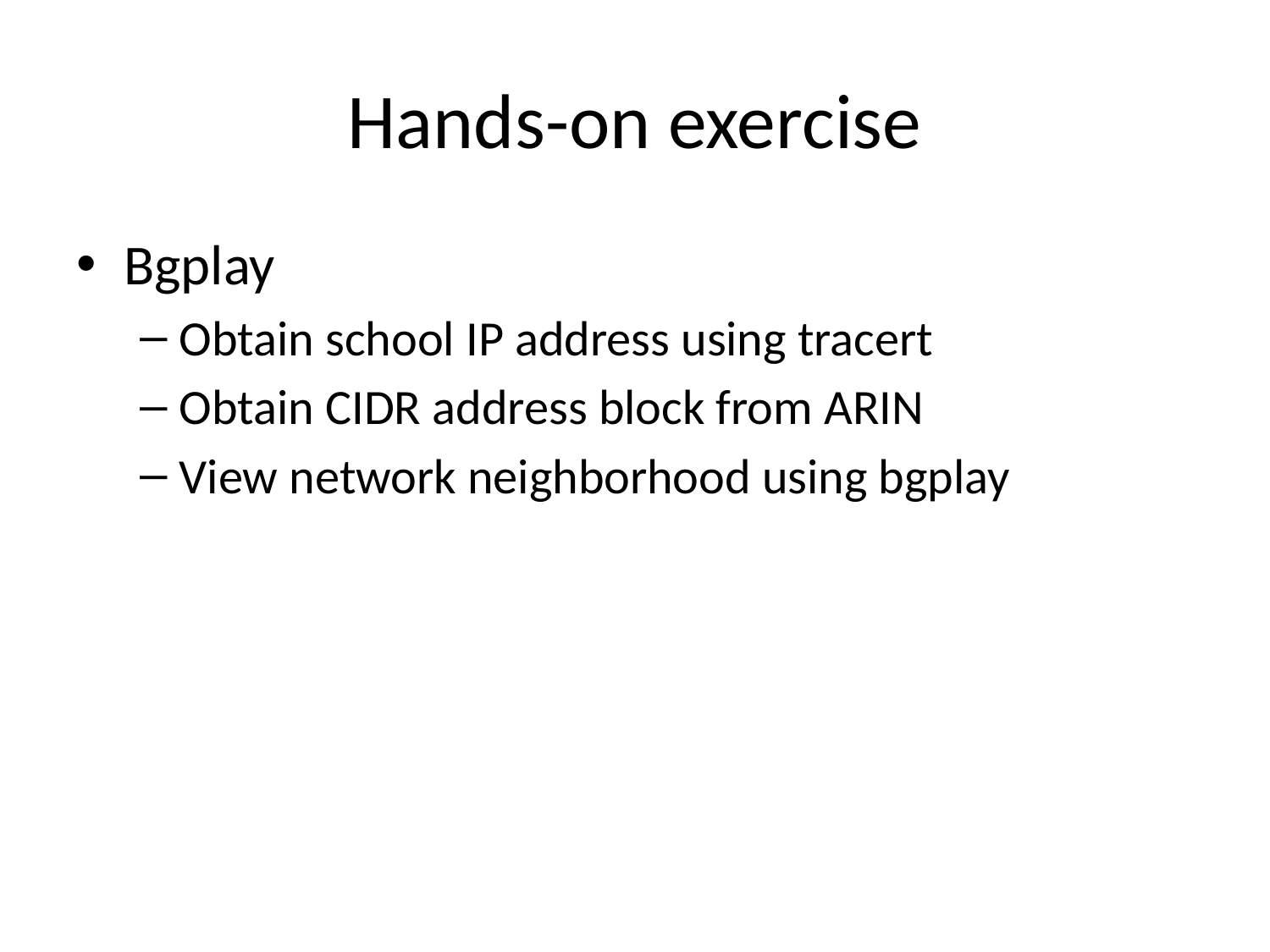

# Hands-on exercise
Bgplay
Obtain school IP address using tracert
Obtain CIDR address block from ARIN
View network neighborhood using bgplay